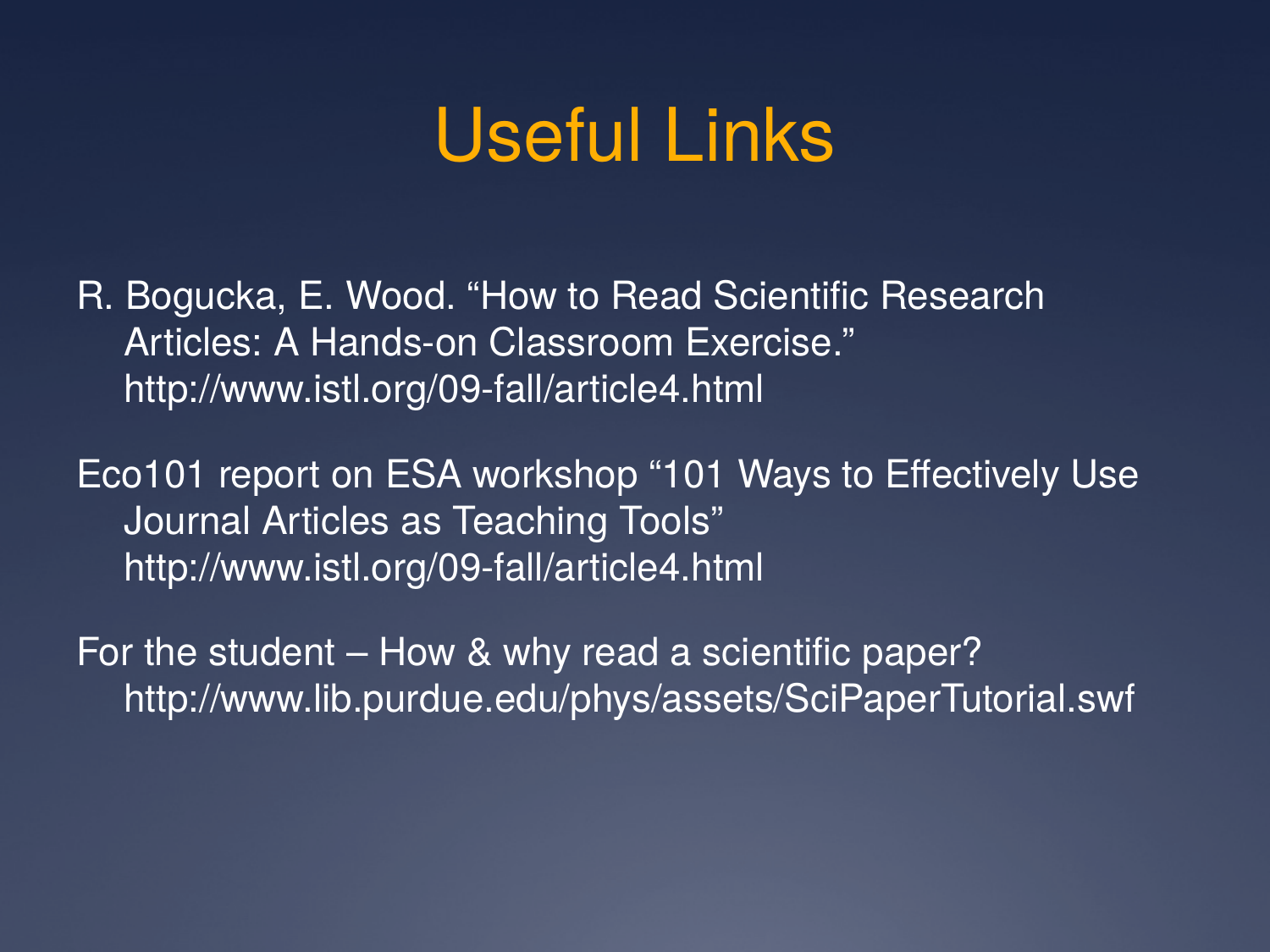

# Useful Links
R. Bogucka, E. Wood. “How to Read Scientific Research Articles: A Hands-on Classroom Exercise.” http://www.istl.org/09-fall/article4.html
Eco101 report on ESA workshop “101 Ways to Effectively Use Journal Articles as Teaching Tools” http://www.istl.org/09-fall/article4.html
For the student – How & why read a scientific paper?   http://www.lib.purdue.edu/phys/assets/SciPaperTutorial.swf